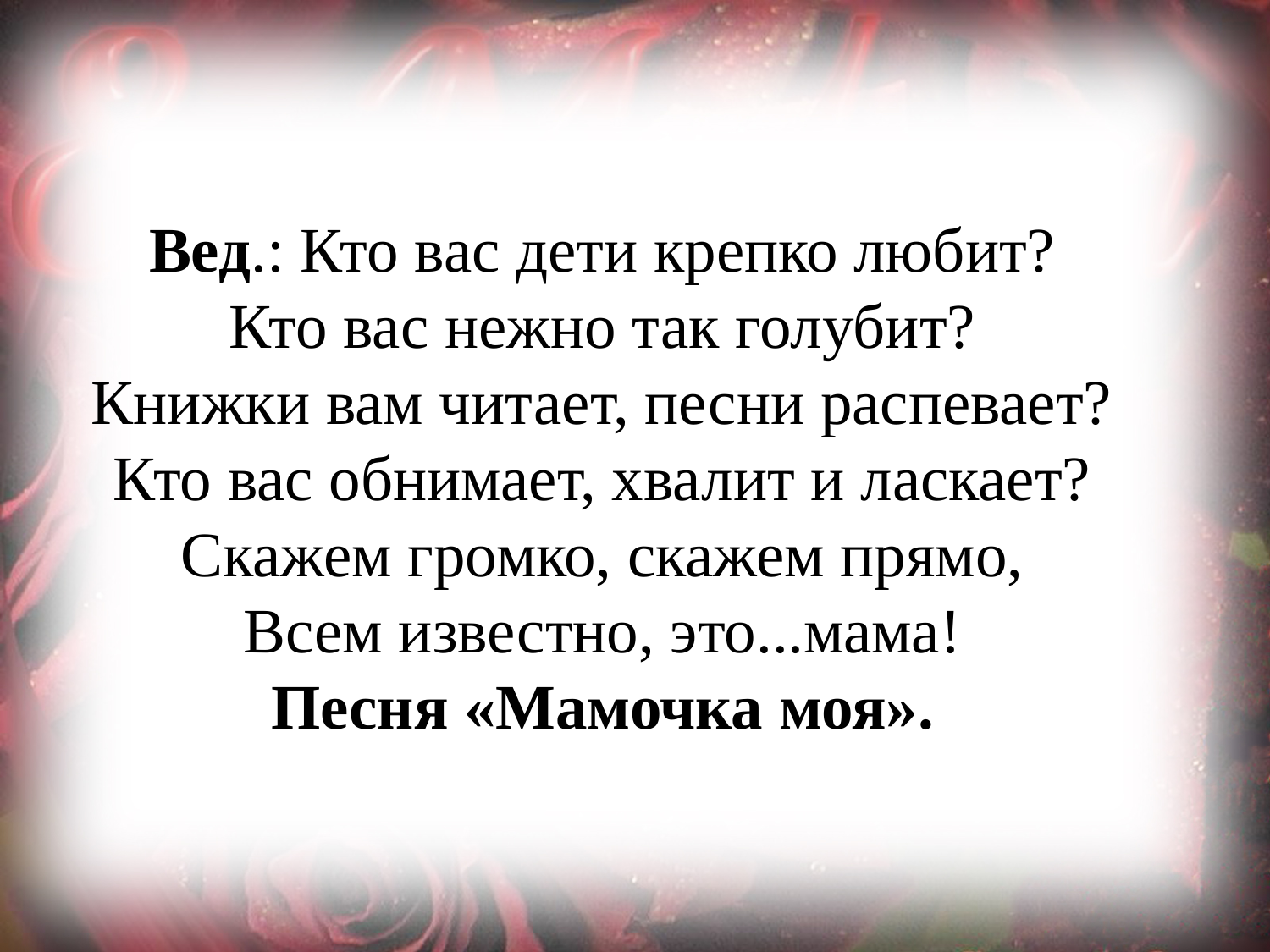

Вед.: Кто вас дети крепко любит?
Кто вас нежно так голубит?
Книжки вам читает, песни распевает?
Кто вас обнимает, хвалит и ласкает?
Скажем громко, скажем прямо,
Всем известно, это...мама!
Песня «Мамочка моя».